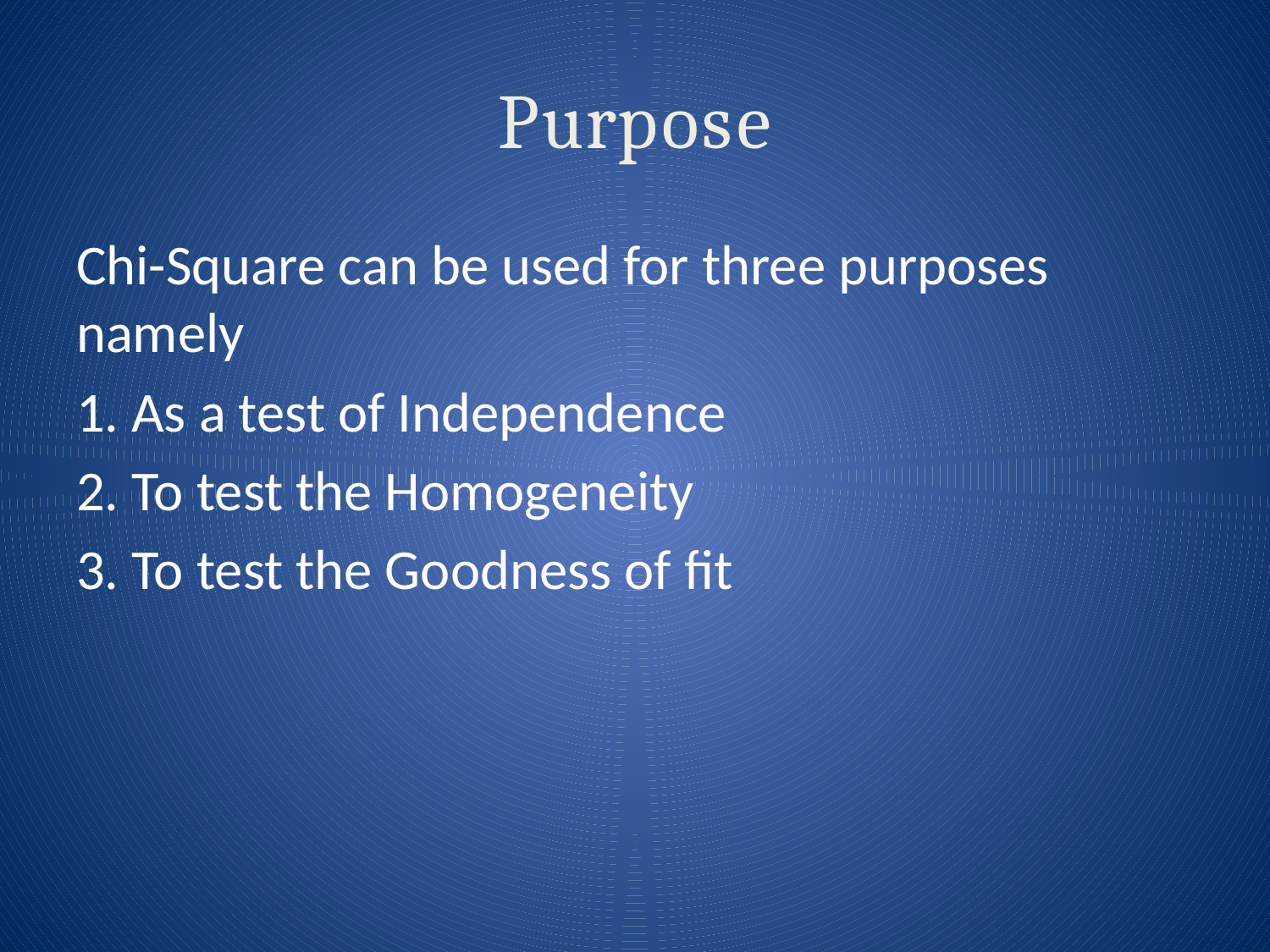

# Purpose
Chi-Square can be used for three purposes namely
1. As a test of Independence
2. To test the Homogeneity
3. To test the Goodness of fit